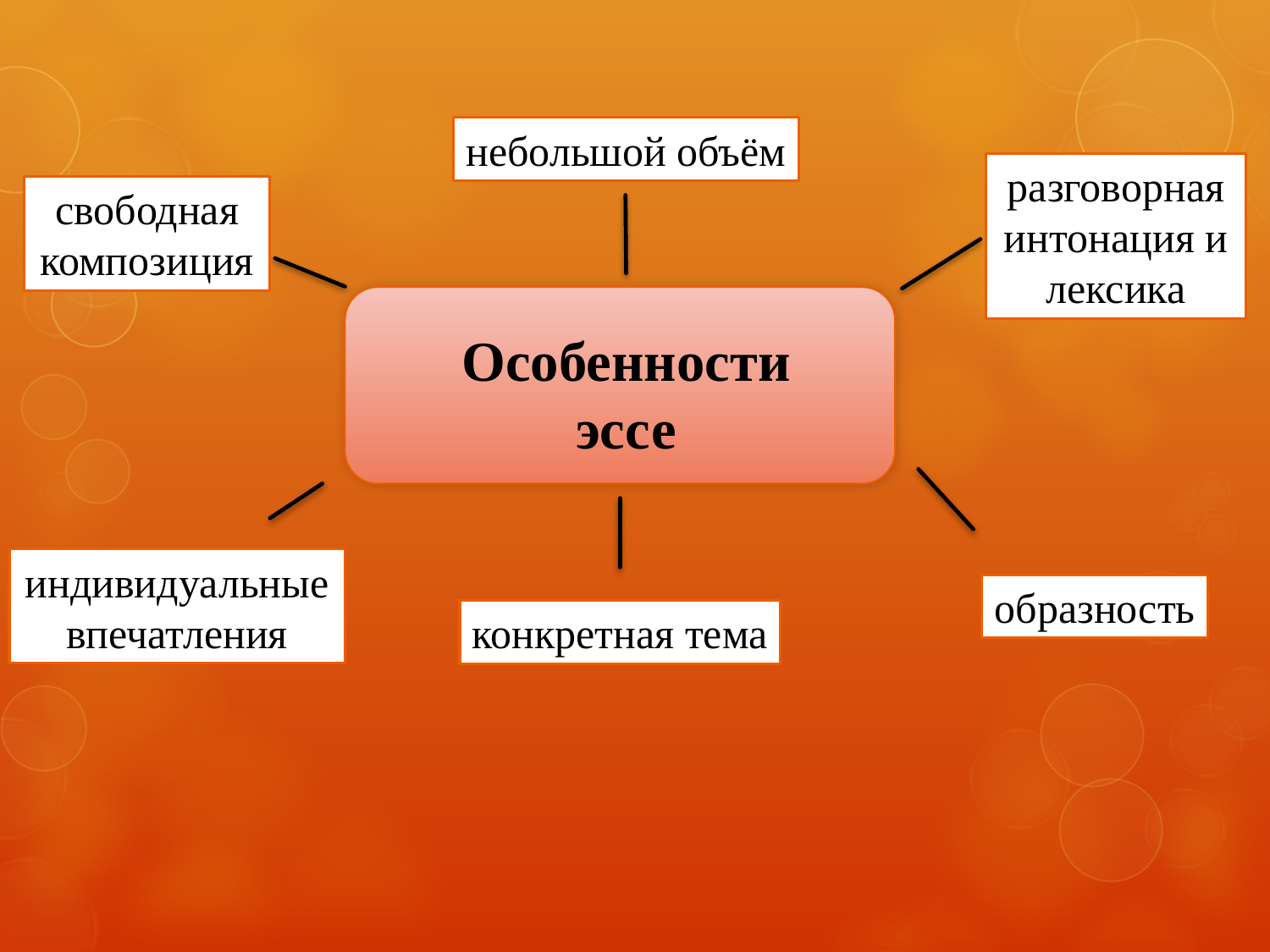

небольшой объём
разговорная интонация и лексика
свободная композиция

Особенности эссе
индивидуальные впечатления
образность
конкретная тема